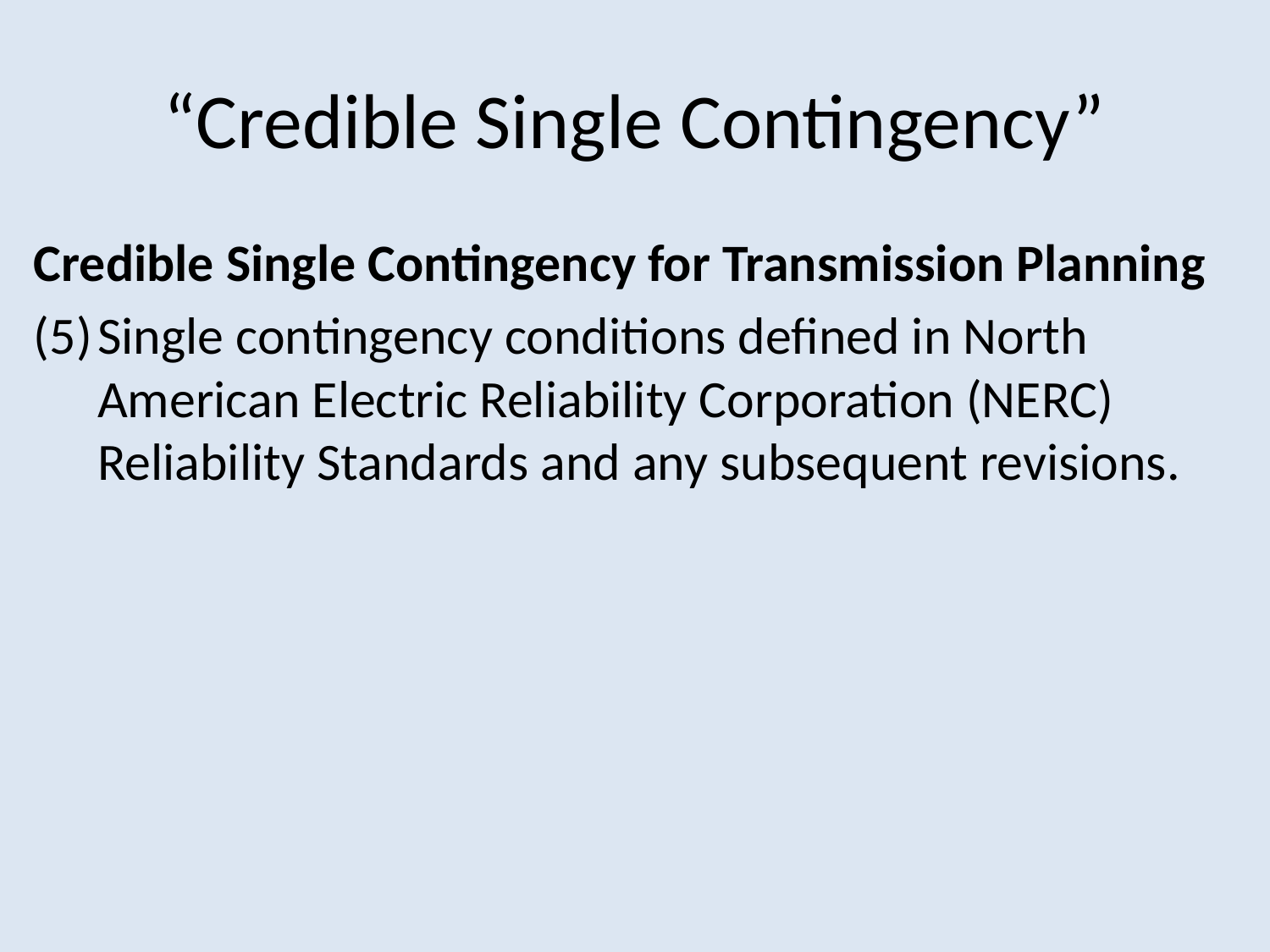

# “Credible Single Contingency”
Credible Single Contingency for Transmission Planning
(5)	Single contingency conditions defined in North American Electric Reliability Corporation (NERC) Reliability Standards and any subsequent revisions.